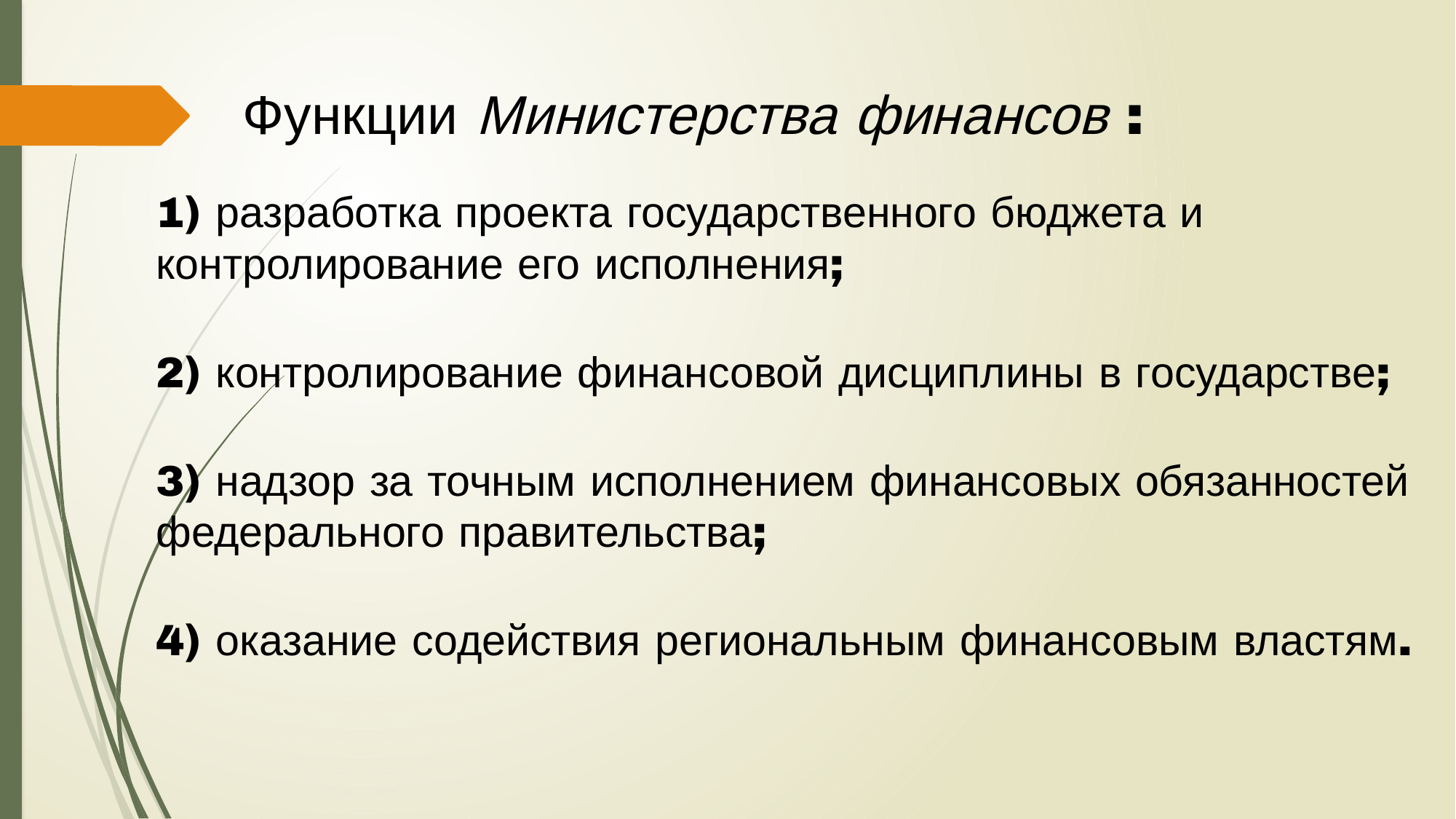

# Функции Министерства финансов :
1) разработка проекта государственного бюджета и контролирование его исполнения;
2) контролирование финансовой дисциплины в государстве;
3) надзор за точным исполнением финансовых обязанностей федерального правительства;
4) оказание содействия региональным финансовым властям.